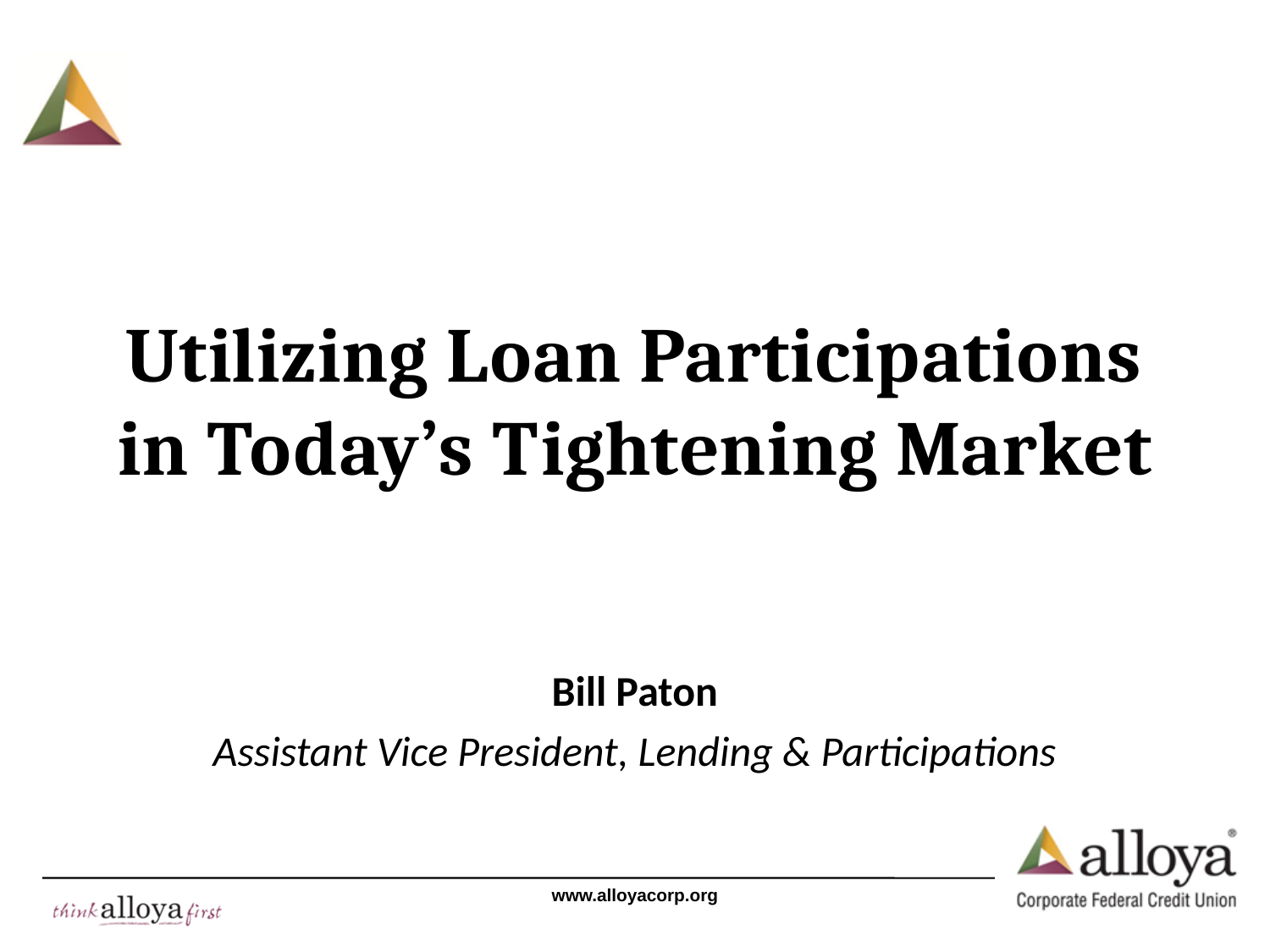

# Utilizing Loan Participations in Today’s Tightening Market

Bill Paton
Assistant Vice President, Lending & Participations